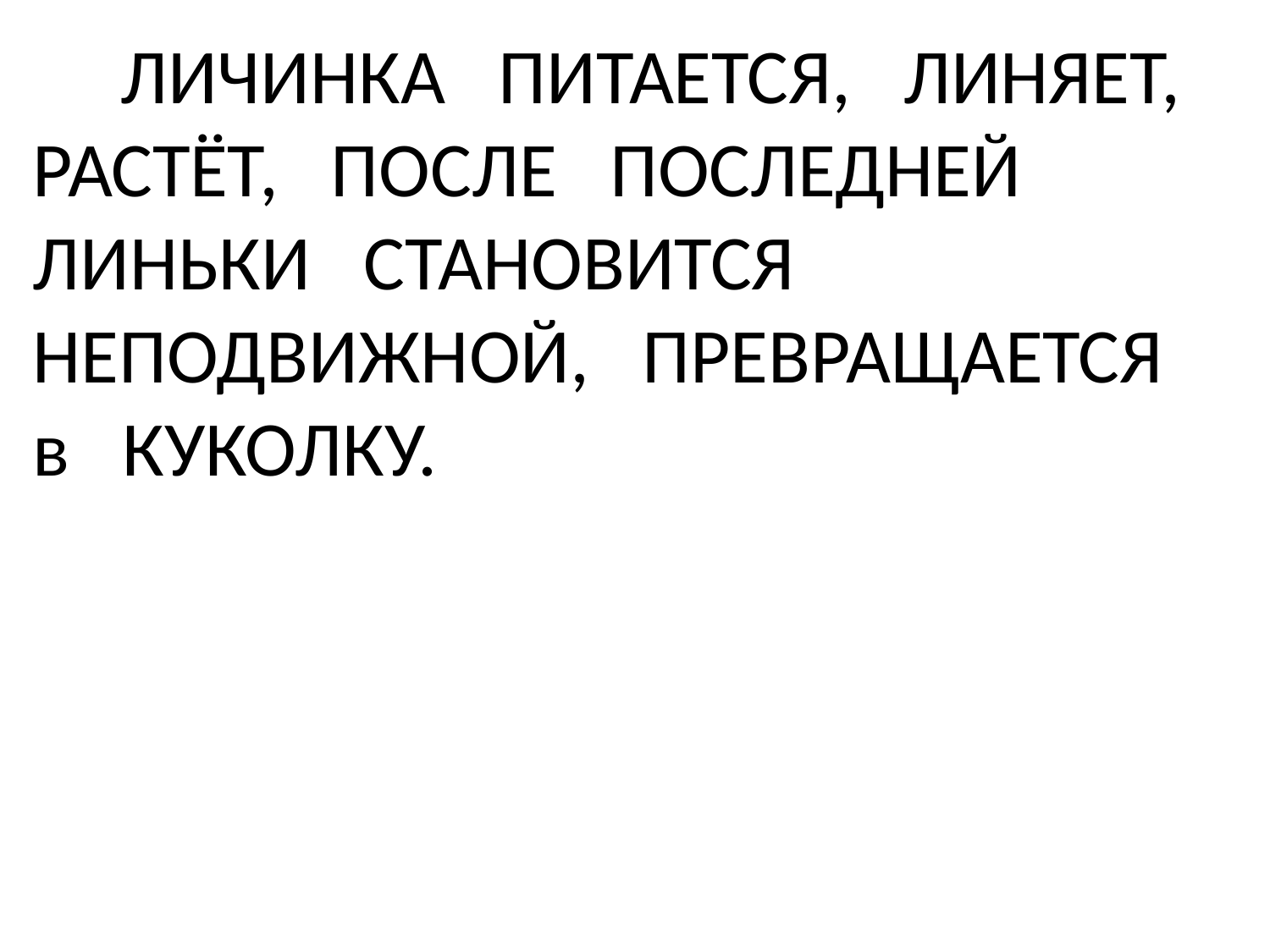

# ЛИЧИНКА   ПИТАЕТСЯ,   ЛИНЯЕТ,   РАСТЁТ,   ПОСЛЕ   ПОСЛЕДНЕЙ   ЛИНЬКИ   СТАНОВИТСЯ   НЕПОДВИЖНОЙ,   ПРЕВРАЩАЕТСЯ   в   КУКОЛКУ.